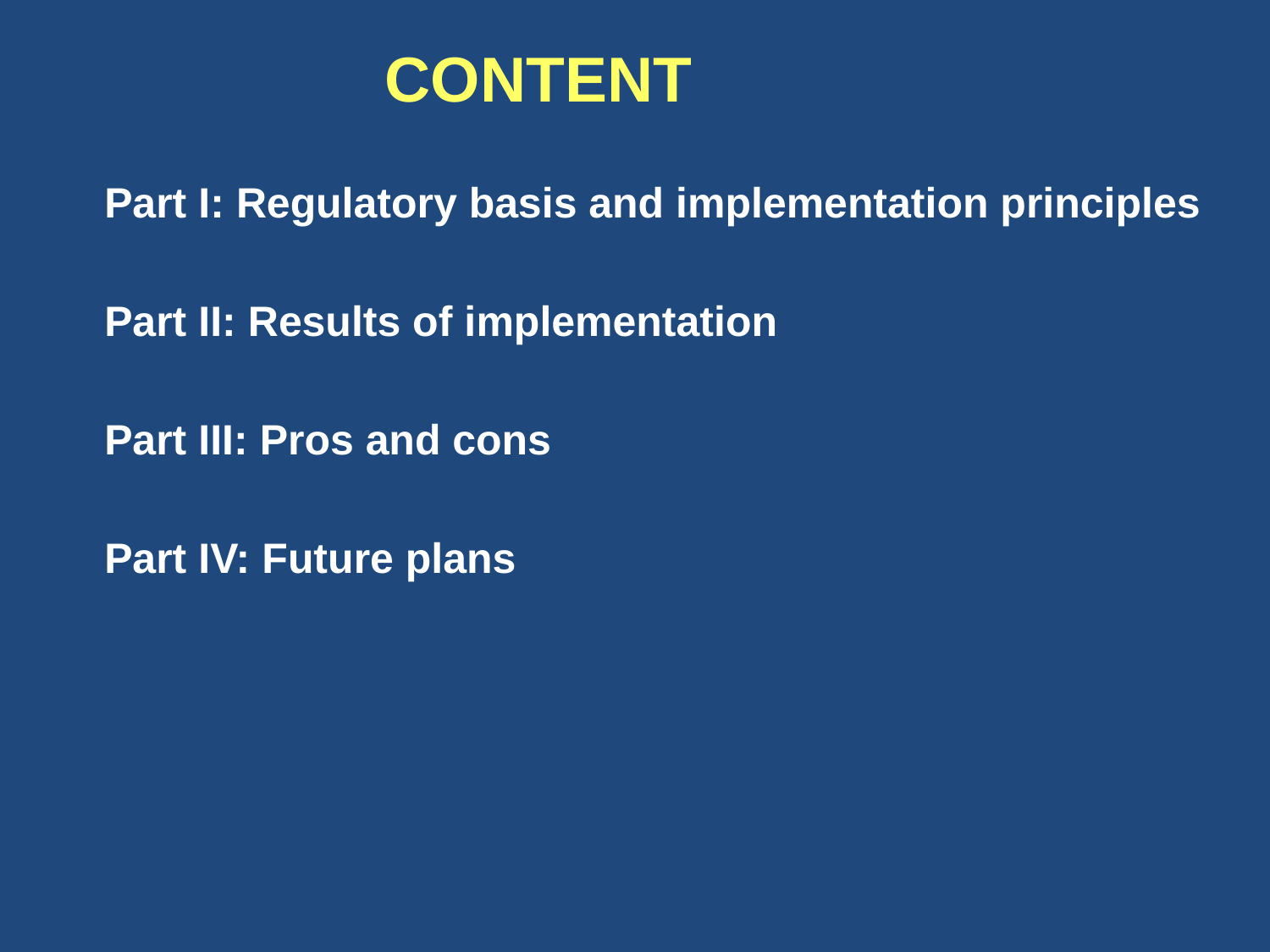

# CONTENT
Part I: Regulatory basis and implementation principles

Part II: Results of implementation

Part III: Pros and cons

Part IV: Future plans